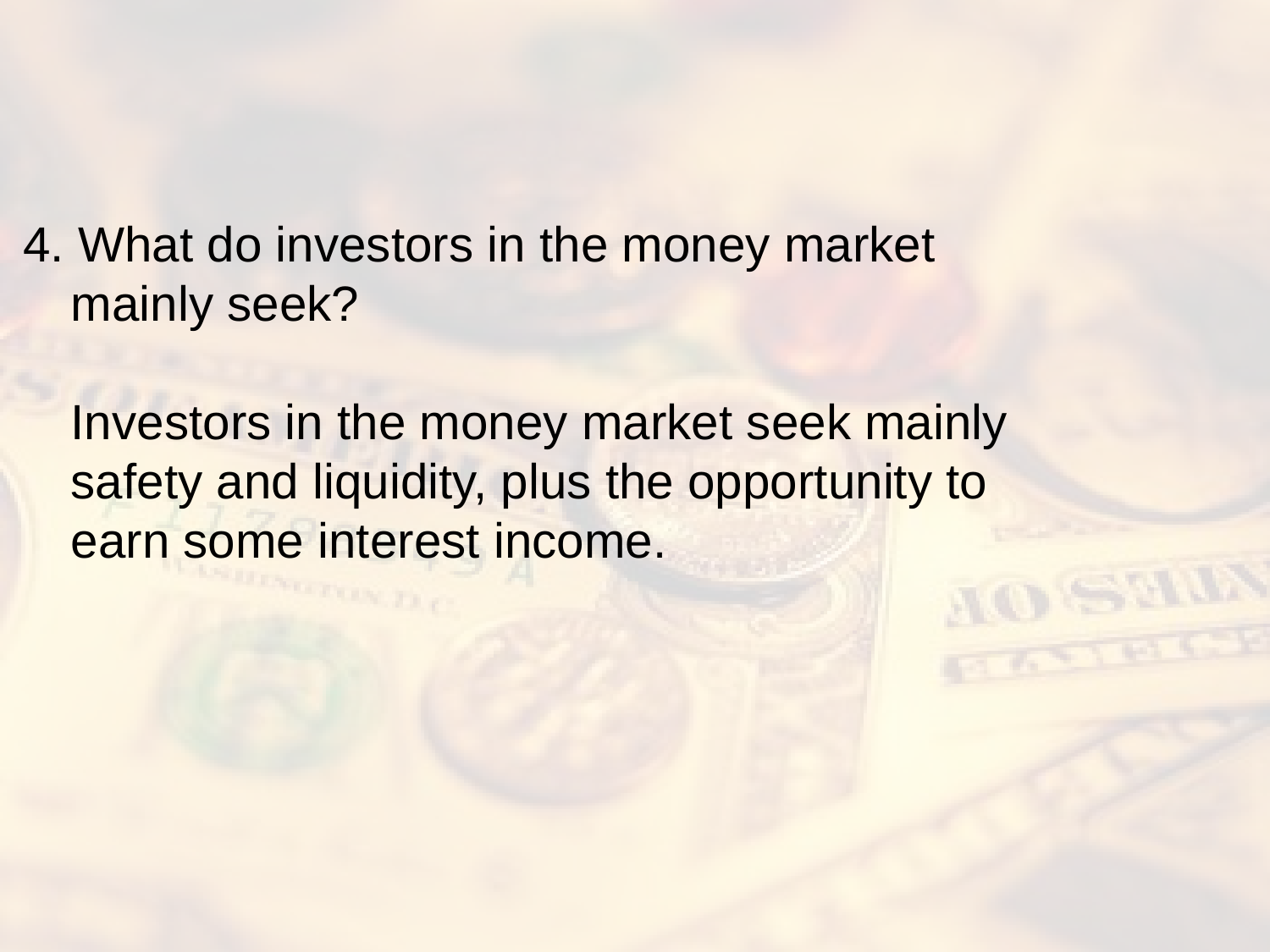

#
4. What do investors in the money market mainly seek?
Investors in the money market seek mainly safety and liquidity, plus the opportunity to earn some interest income.